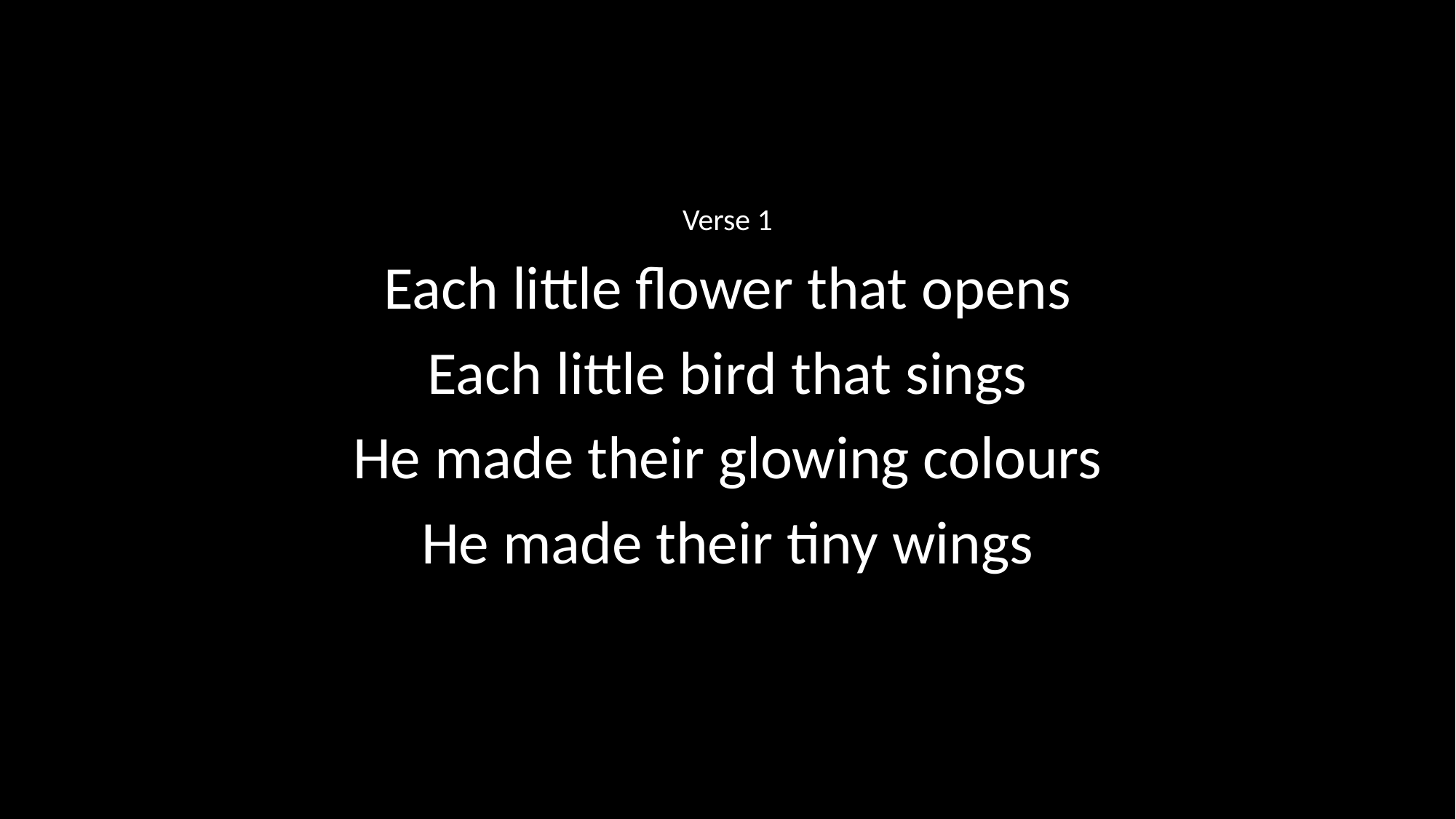

Verse 1
Each little flower that opens
Each little bird that sings
He made their glowing colours
He made their tiny wings